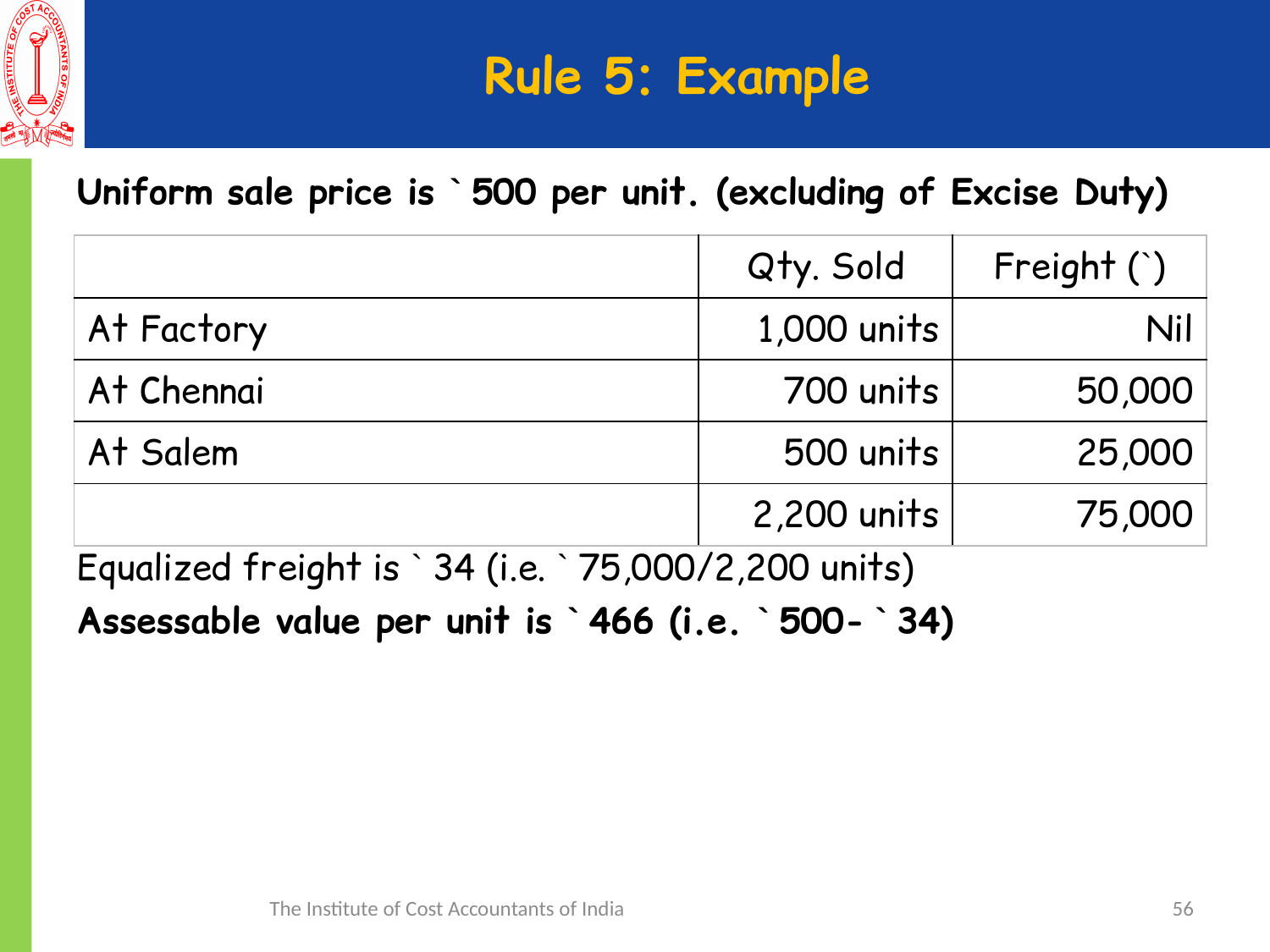

# Rule 5: Example
Uniform sale price is ` 500 per unit. (excluding of Excise Duty)

Equalized freight is ` 34 (i.e. ` 75,000/2,200 units)
Assessable value per unit is ` 466 (i.e. ` 500- ` 34)

|  | Qty. Sold | Freight (`) |
| --- | --- | --- |
| At Factory | 1,000 units | Nil |
| At Chennai | 700 units | 50,000 |
| At Salem | 500 units | 25,000 |
|  | 2,200 units | 75,000 |
The Institute of Cost Accountants of India
56